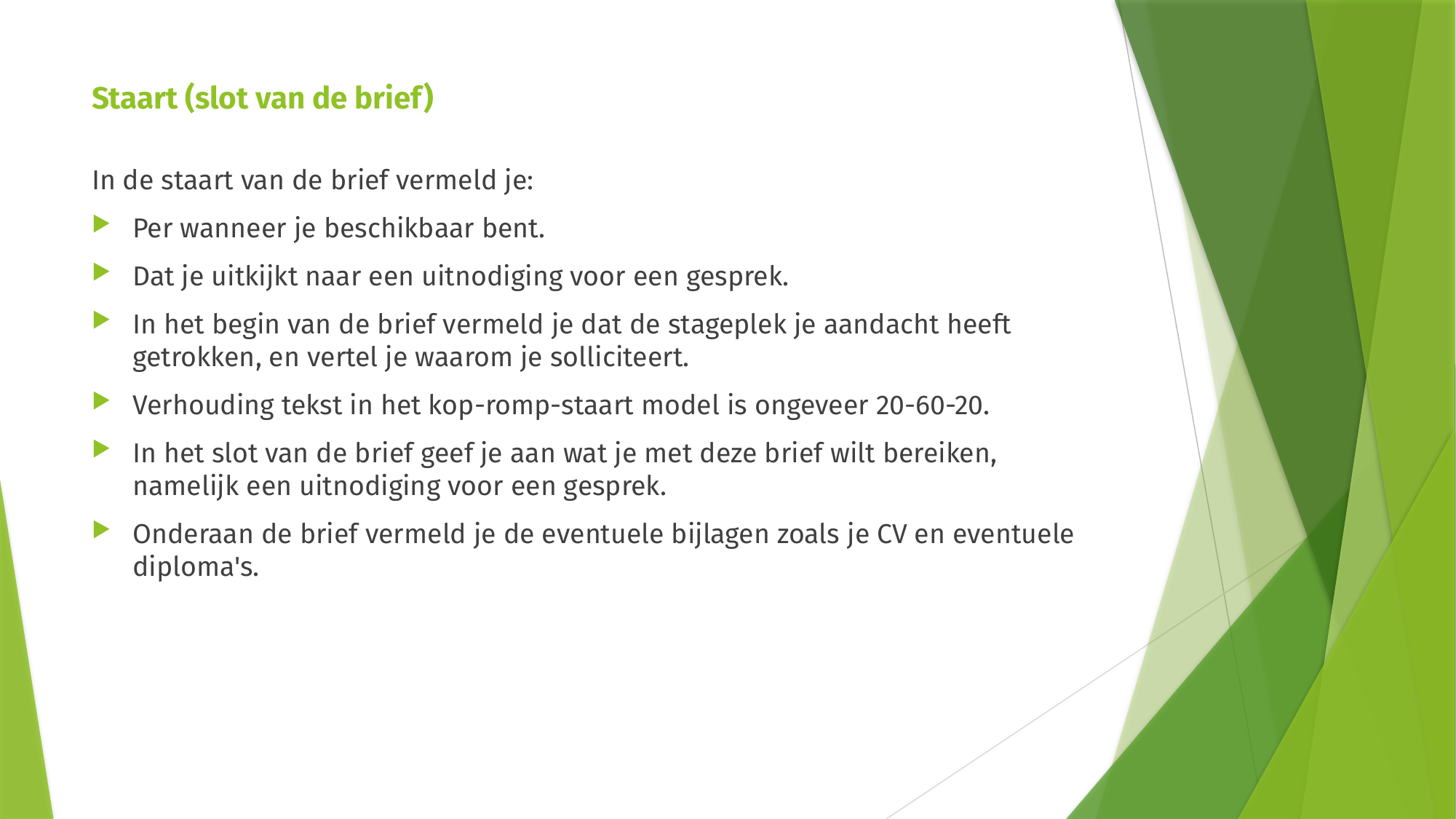

# Staart (slot van de brief)
In de staart van de brief vermeld je:
Per wanneer je beschikbaar bent.
Dat je uitkijkt naar een uitnodiging voor een gesprek.
In het begin van de brief vermeld je dat de stageplek je aandacht heeft getrokken, en vertel je waarom je solliciteert.
Verhouding tekst in het kop-romp-staart model is ongeveer 20-60-20.
In het slot van de brief geef je aan wat je met deze brief wilt bereiken, namelijk een uitnodiging voor een gesprek.
Onderaan de brief vermeld je de eventuele bijlagen zoals je CV en eventuele diploma's.